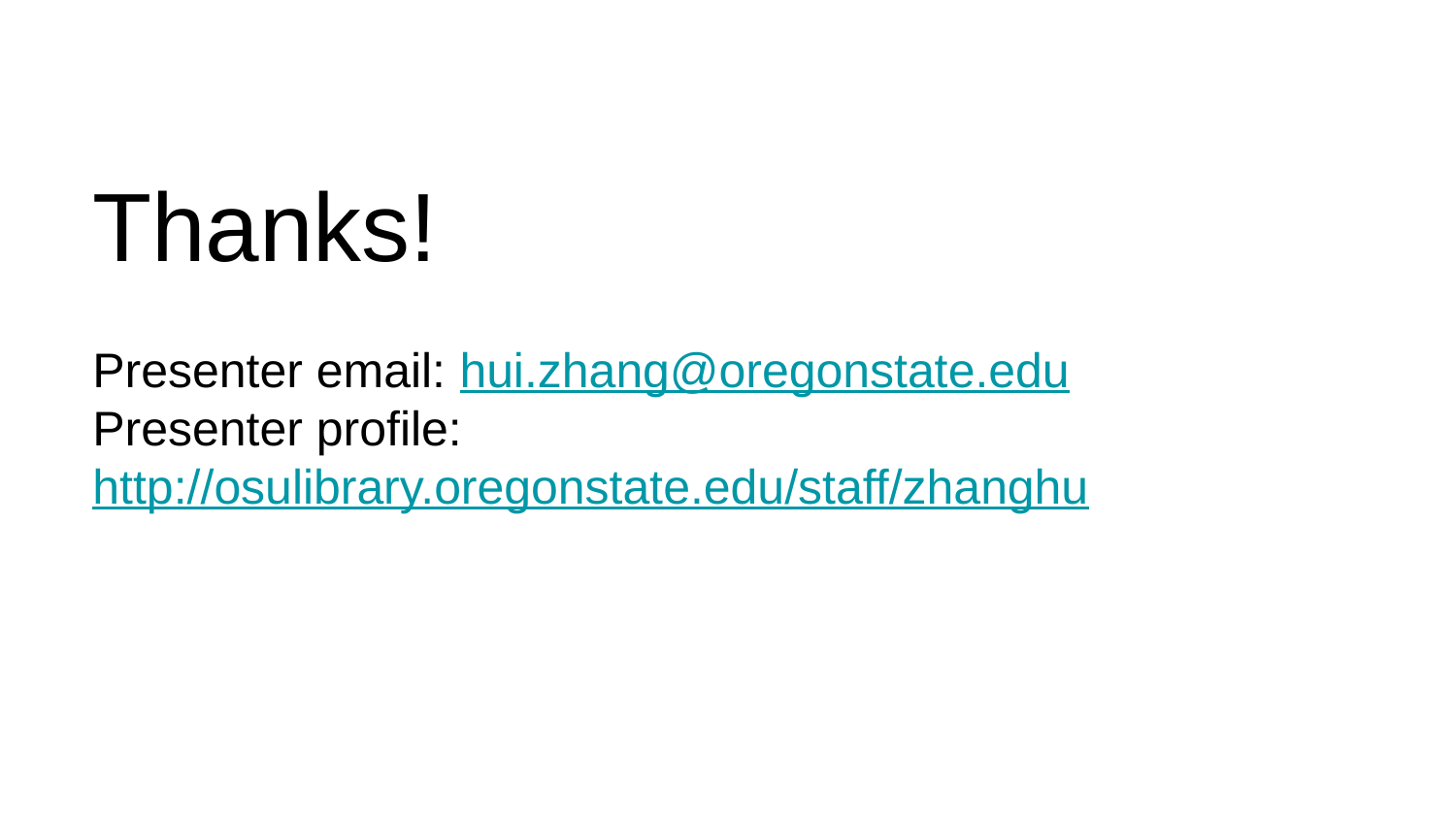

# Thanks!

Presenter email: hui.zhang@oregonstate.edu
Presenter profile: http://osulibrary.oregonstate.edu/staff/zhanghu